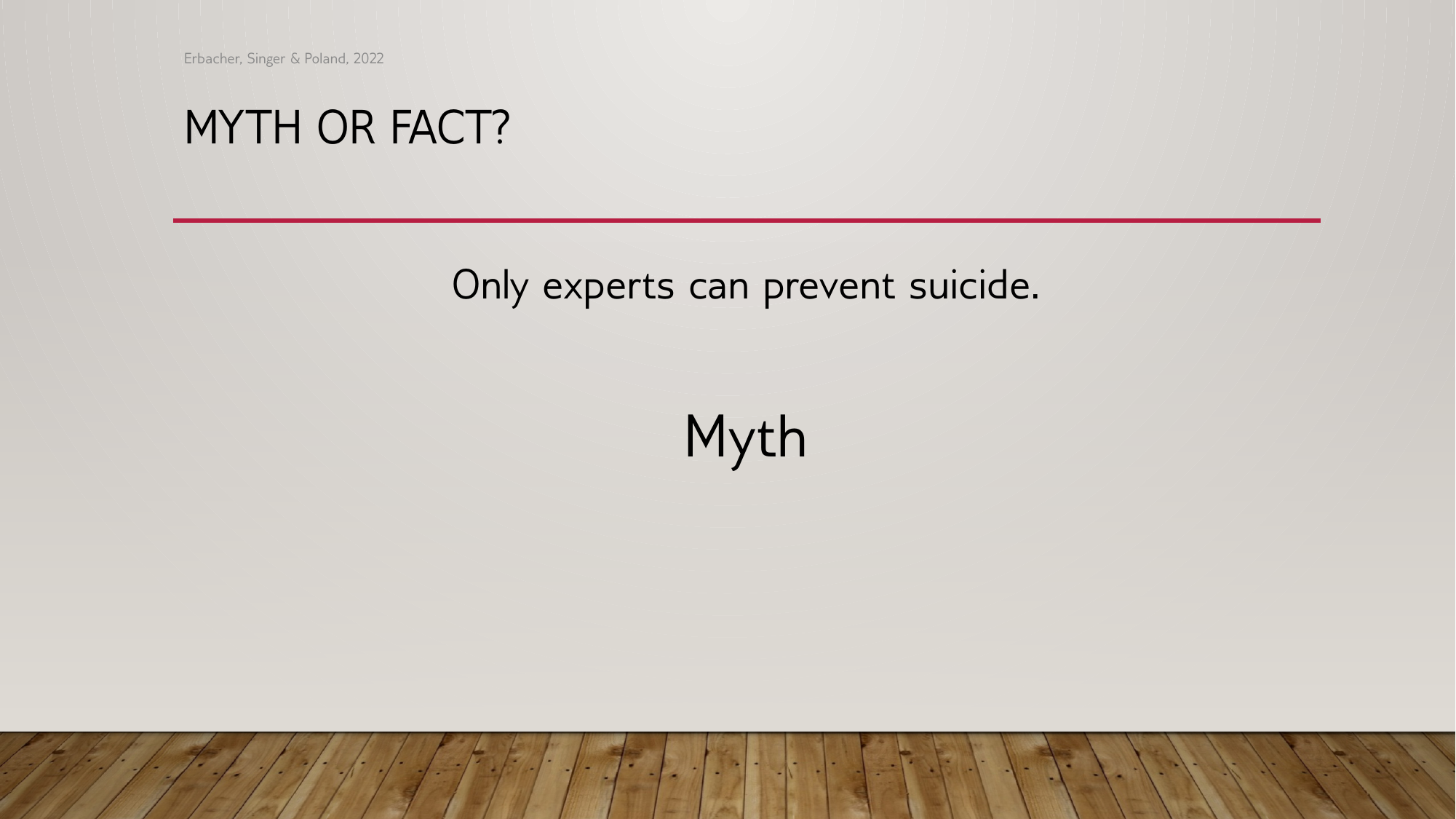

Erbacher, Singer & Poland, 2022
# Myth or Fact?
Only experts can prevent suicide.

Myth